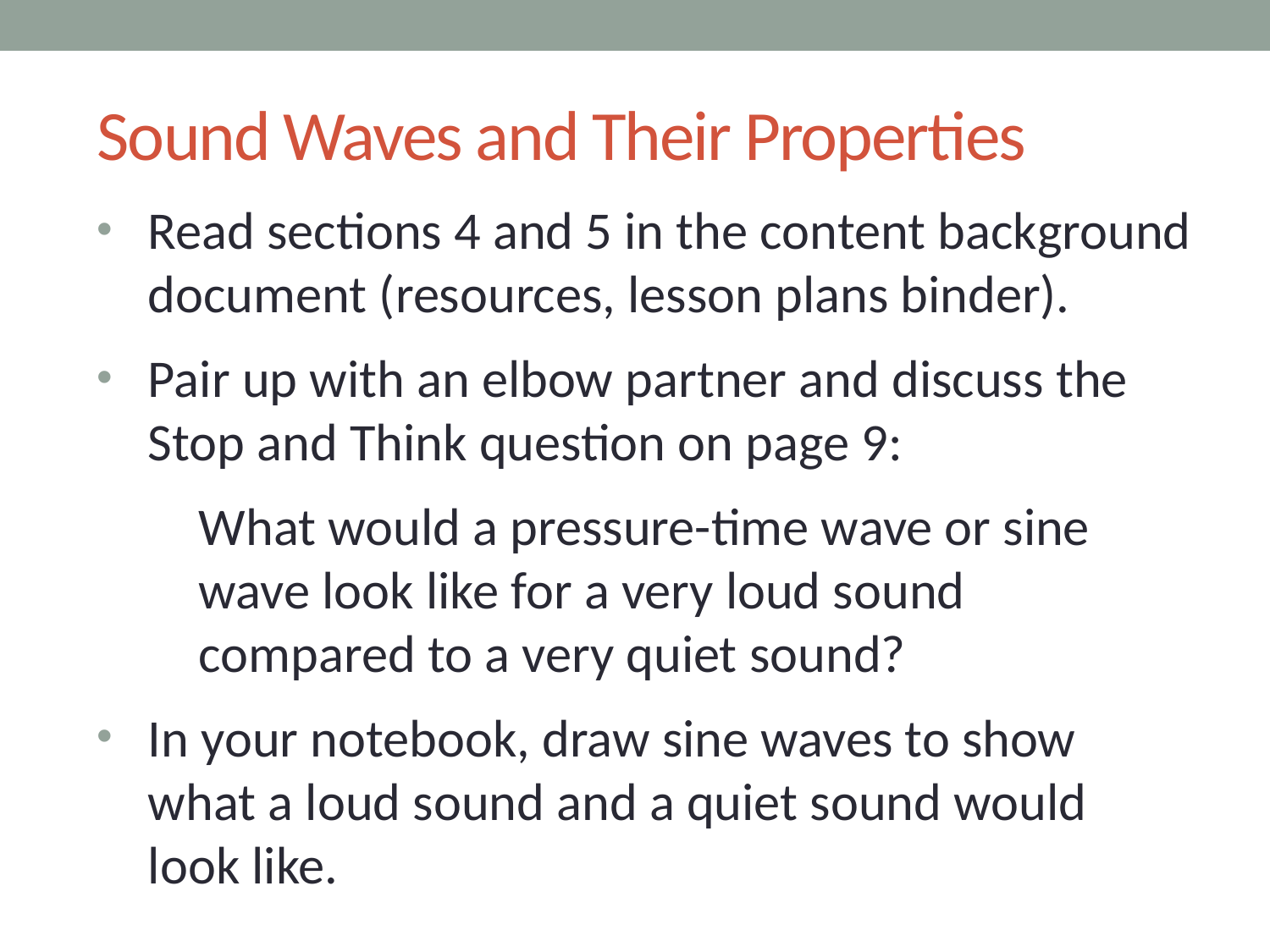

# Sound Waves and Their Properties
Read sections 4 and 5 in the content background document (resources, lesson plans binder).
Pair up with an elbow partner and discuss the Stop and Think question on page 9:
What would a pressure-time wave or sine wave look like for a very loud sound compared to a very quiet sound?
In your notebook, draw sine waves to show what a loud sound and a quiet sound would
look like.